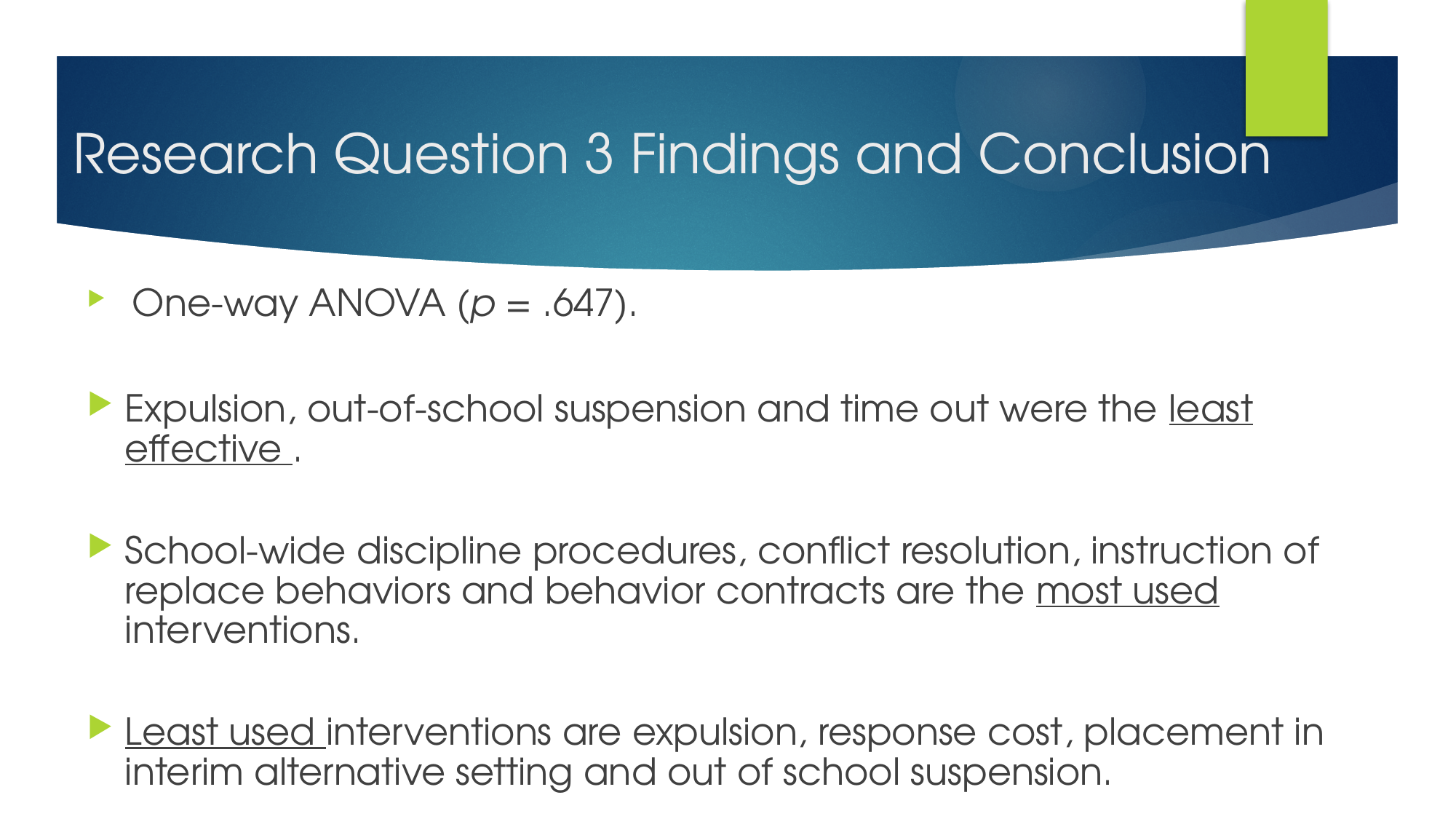

# Research Question 3 Findings and Conclusion
 One-way ANOVA (p = .647).

Expulsion, out-of-school suspension and time out were the least effective .

School-wide discipline procedures, conflict resolution, instruction of replace behaviors and behavior contracts are the most used interventions.

Least used interventions are expulsion, response cost, placement in interim alternative setting and out of school suspension.